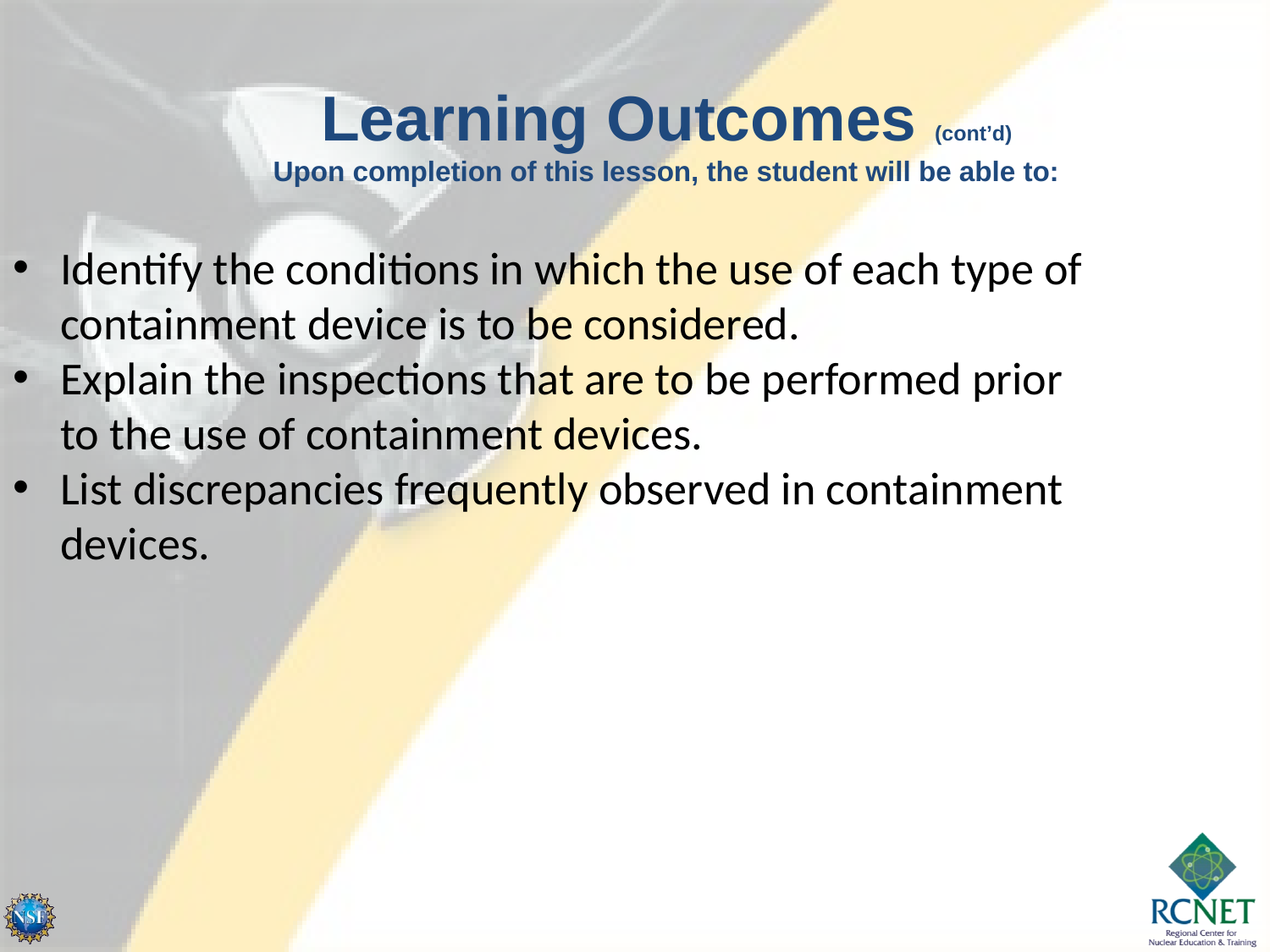

Learning Outcomes (cont’d)
Upon completion of this lesson, the student will be able to:
Identify the conditions in which the use of each type of containment device is to be considered.
Explain the inspections that are to be performed prior to the use of containment devices.
List discrepancies frequently observed in containment devices.